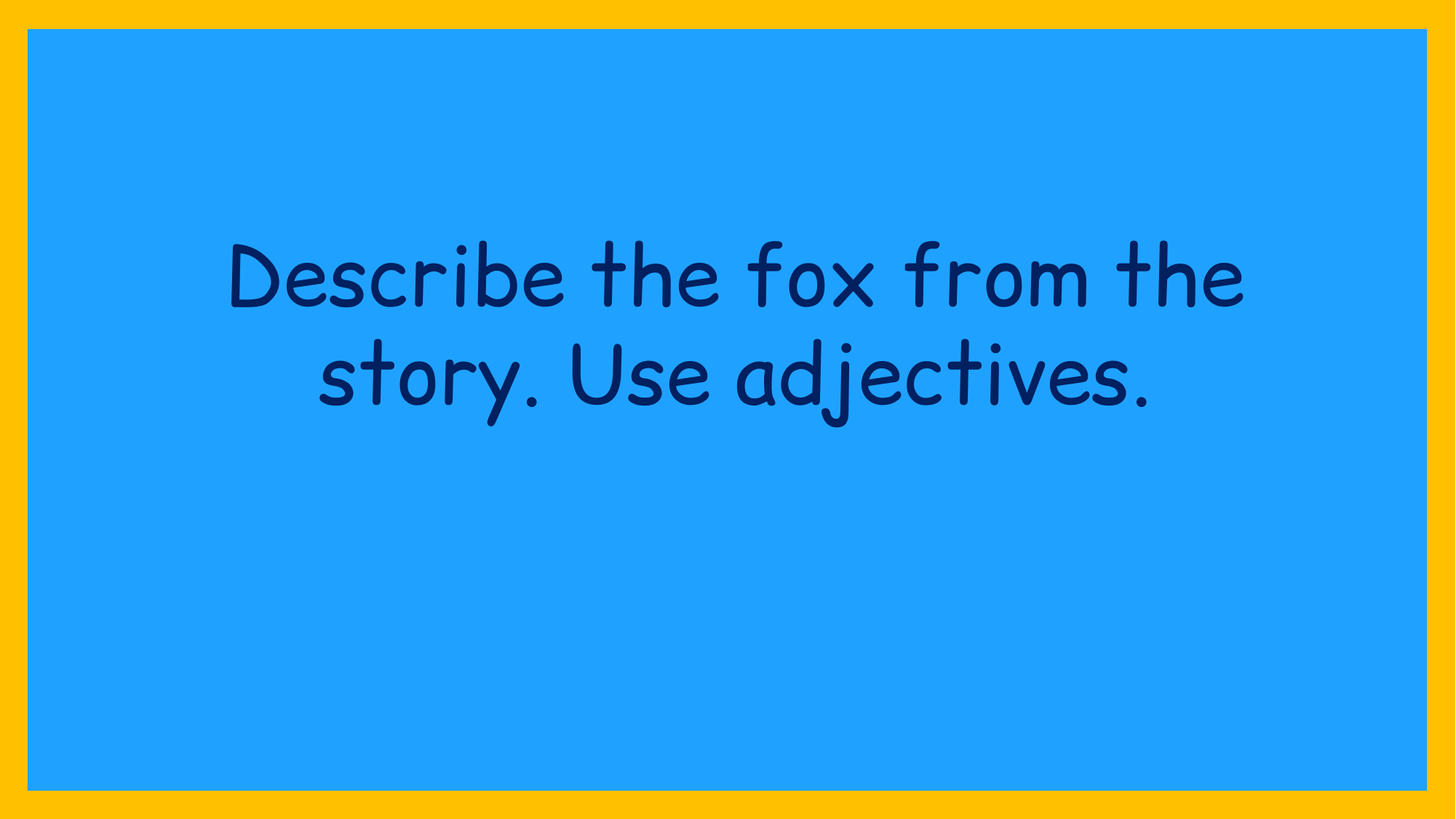

Describe the fox from the story. Use adjectives.